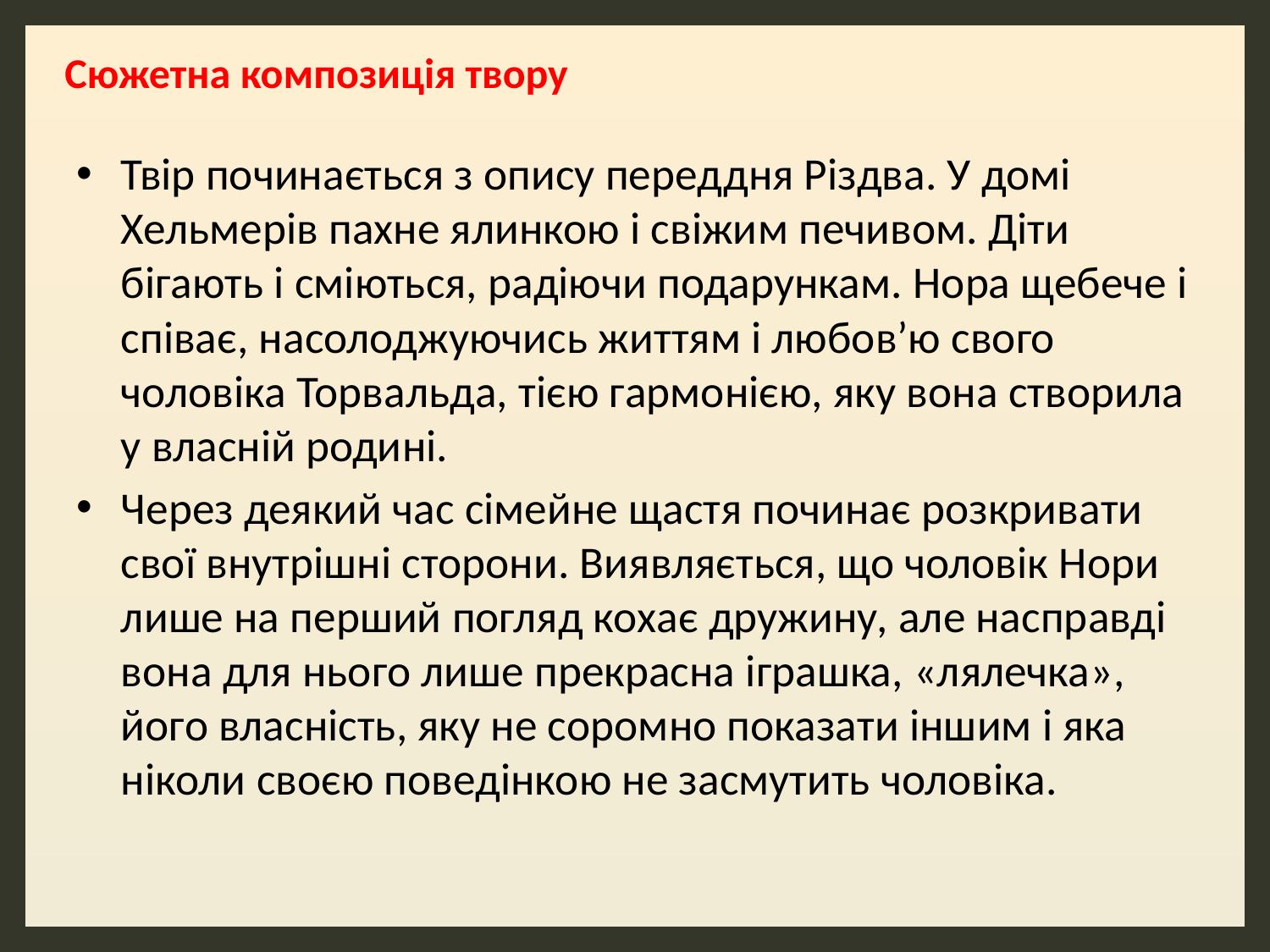

Сюжетна композиція твору
Твір починається з опису переддня Різдва. У домі Хельмерів пахне ялинкою і свіжим печивом. Діти бігають і сміються, радіючи подарункам. Нора щебече і співає, насолоджуючись життям і любов’ю свого чоловіка Торвальда, тією гармонією, яку вона створила у власній родині.
Через деякий час сімейне щастя починає розкривати свої внутрішні сторони. Виявляється, що чоловік Нори лише на перший погляд кохає дружину, але насправді вона для нього лише прекрасна іграшка, «лялечка», його власність, яку не соромно показати іншим і яка ніколи своєю поведінкою не засмутить чоловіка.